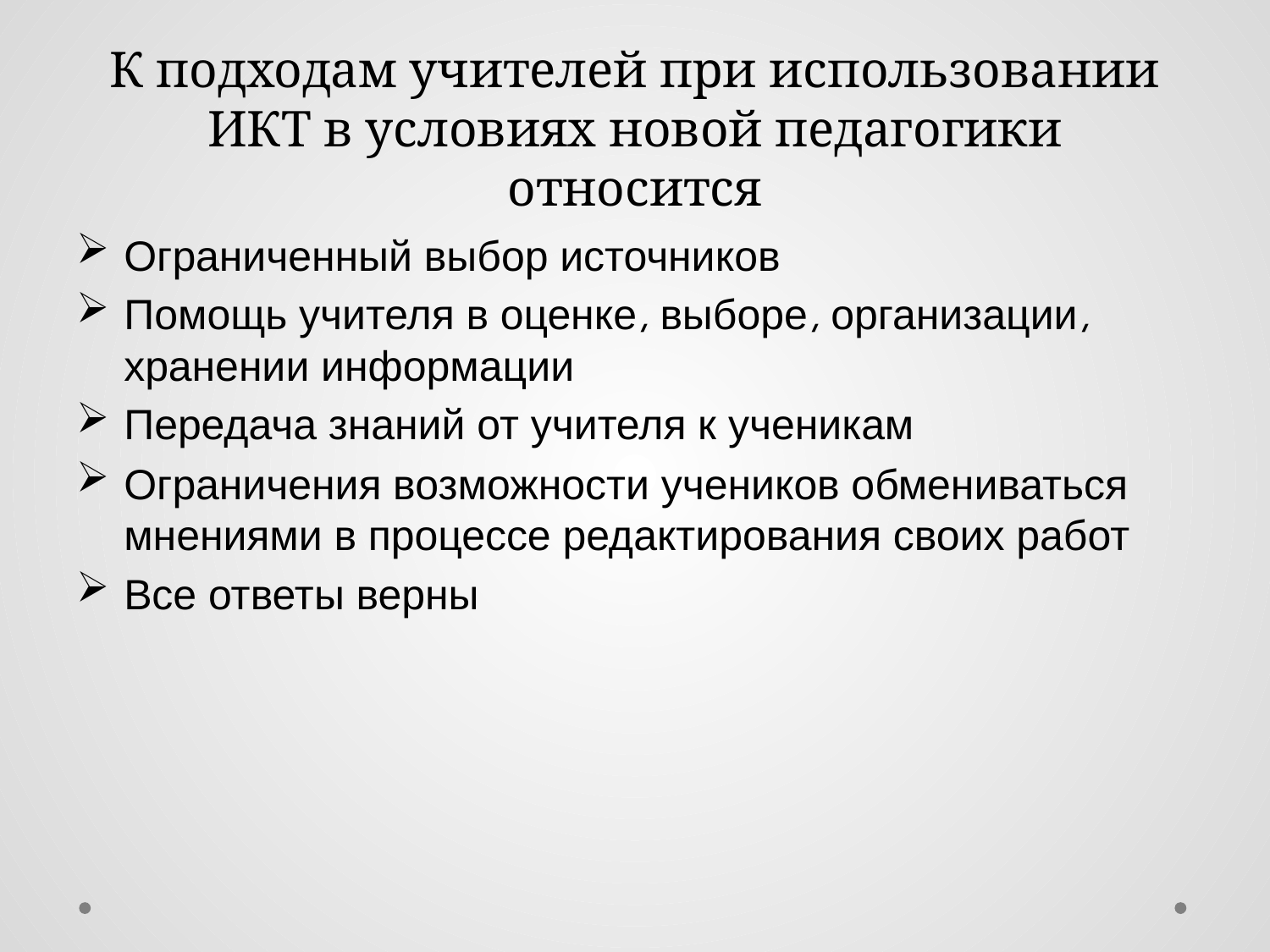

# К подходам учителей при использовании ИКТ в условиях новой педагогики относится
Ограниченный выбор источников
Помощь учителя в оценке, выборе, организации, хранении информации
Передача знаний от учителя к ученикам
Ограничения возможности учеников обмениваться мнениями в процессе редактирования своих работ
Все ответы верны